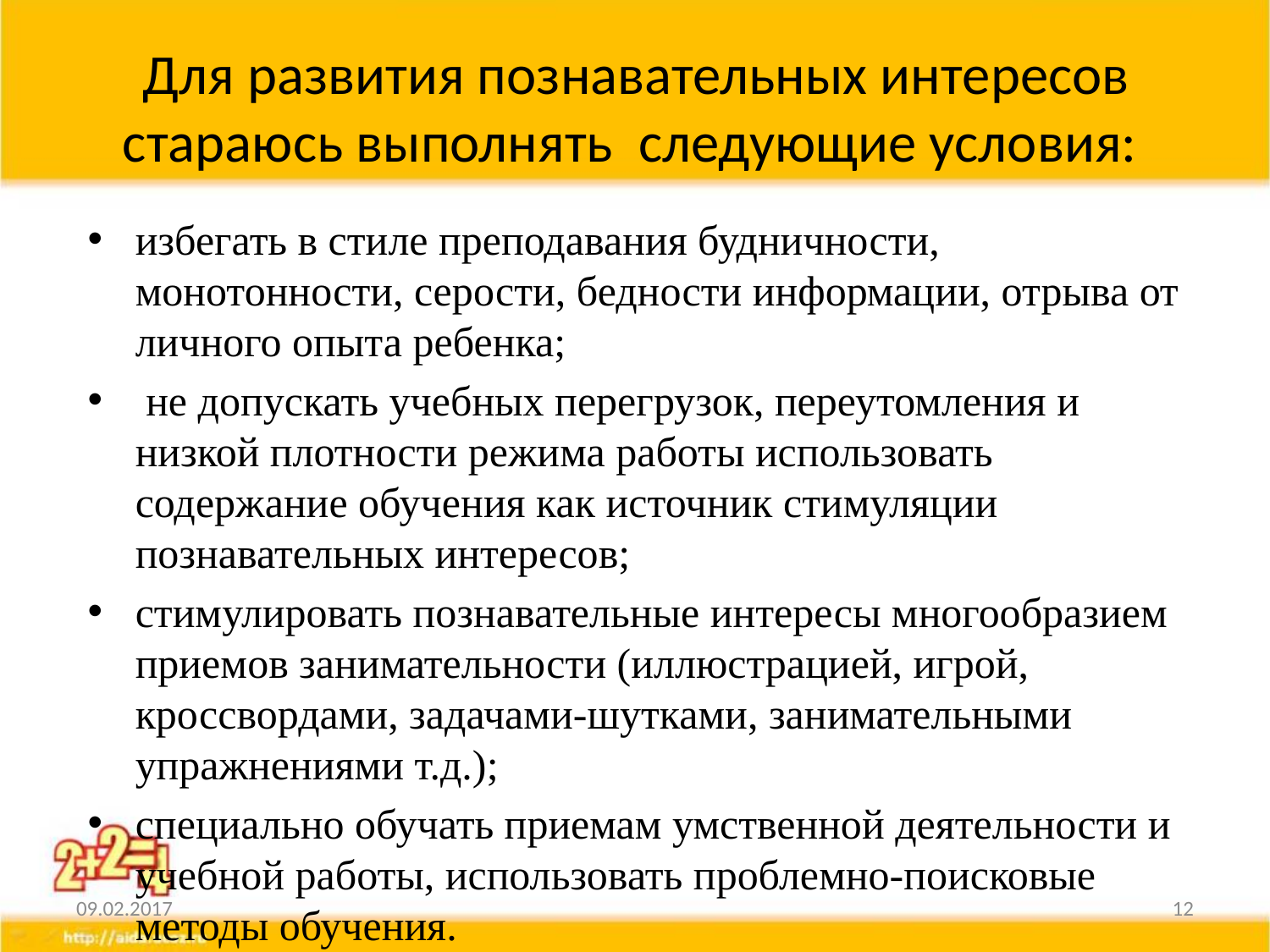

# Для развития познавательных интересов стараюсь выполнять  следующие условия:
избегать в стиле преподавания будничности, монотонности, серости, бедности информации, отрыва от личного опыта ребенка;
 не допускать учебных перегрузок, переутомления и низкой плотности режима работы использовать содержание обучения как источник стимуляции познавательных интересов;
стимулировать познавательные интересы многообразием приемов занимательности (иллюстрацией, игрой, кроссвордами, задачами-шутками, занимательными упражнениями т.д.);
специально обучать приемам умственной деятельности и учебной работы, использовать проблемно-поисковые методы обучения.

09.02.2017
12